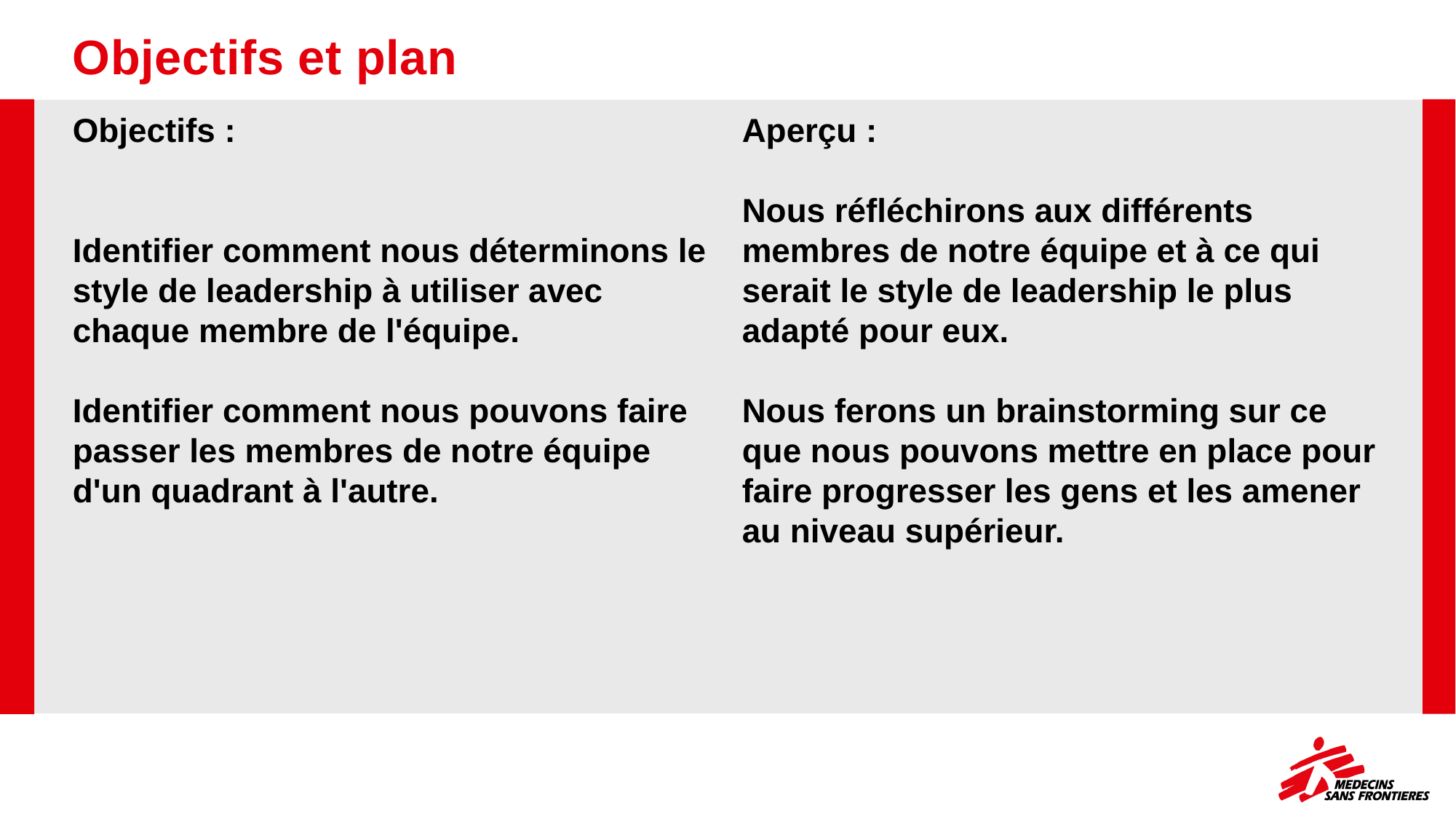

# Objectifs et plan
Objectifs :

Identifier comment nous déterminons le style de leadership à utiliser avec chaque membre de l'équipe.

Identifier comment nous pouvons faire passer les membres de notre équipe d'un quadrant à l'autre.
Aperçu :

Nous réfléchirons aux différents membres de notre équipe et à ce qui serait le style de leadership le plus adapté pour eux.

Nous ferons un brainstorming sur ce que nous pouvons mettre en place pour faire progresser les gens et les amener au niveau supérieur.